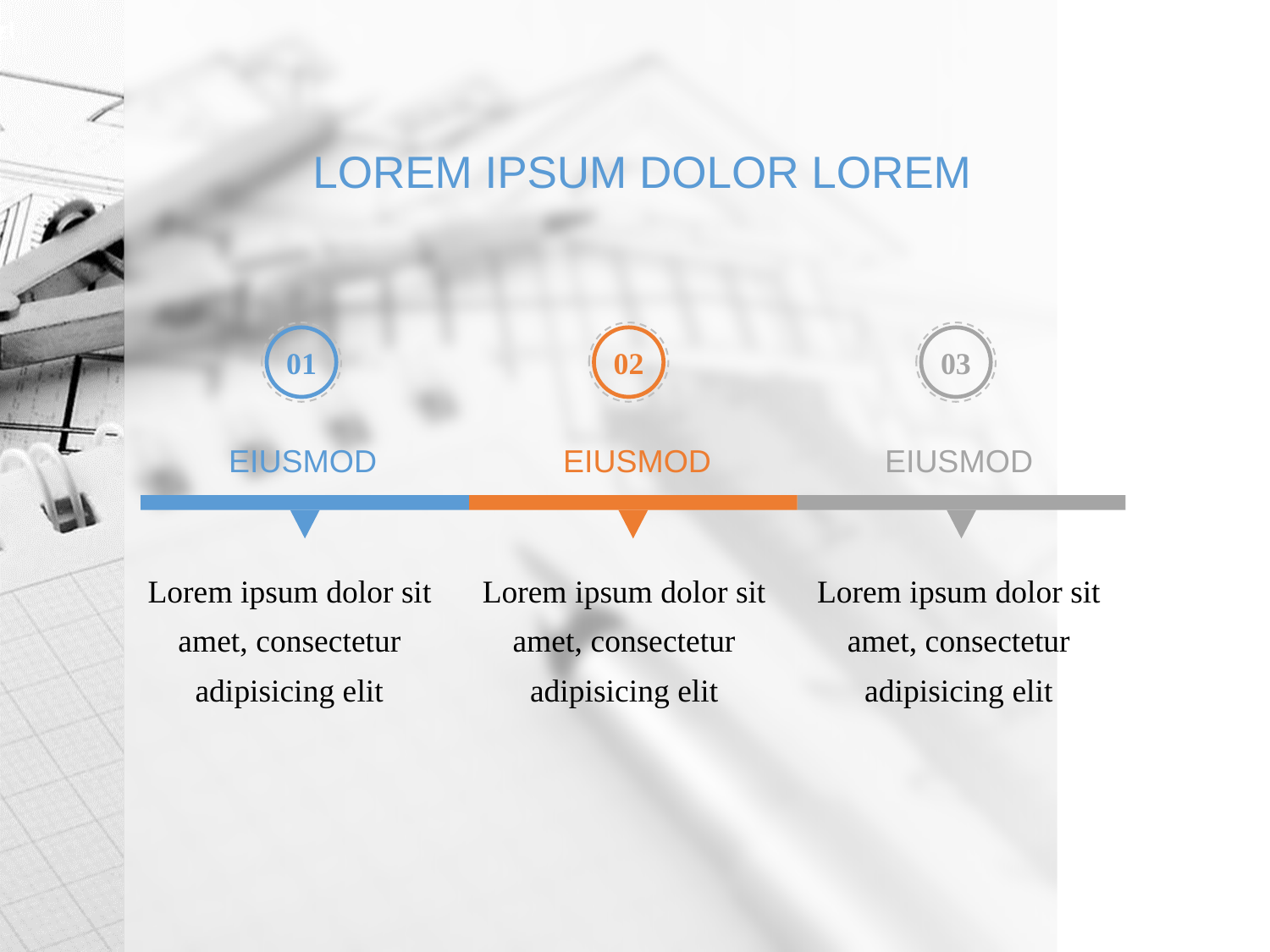

LOREM IPSUM DOLOR LOREM

01
EIUSMOD

Lorem ipsum dolor sit amet, consectetur adipisicing elit

02
EIUSMOD

Lorem ipsum dolor sit amet, consectetur adipisicing elit

03
EIUSMOD

Lorem ipsum dolor sit amet, consectetur adipisicing elit